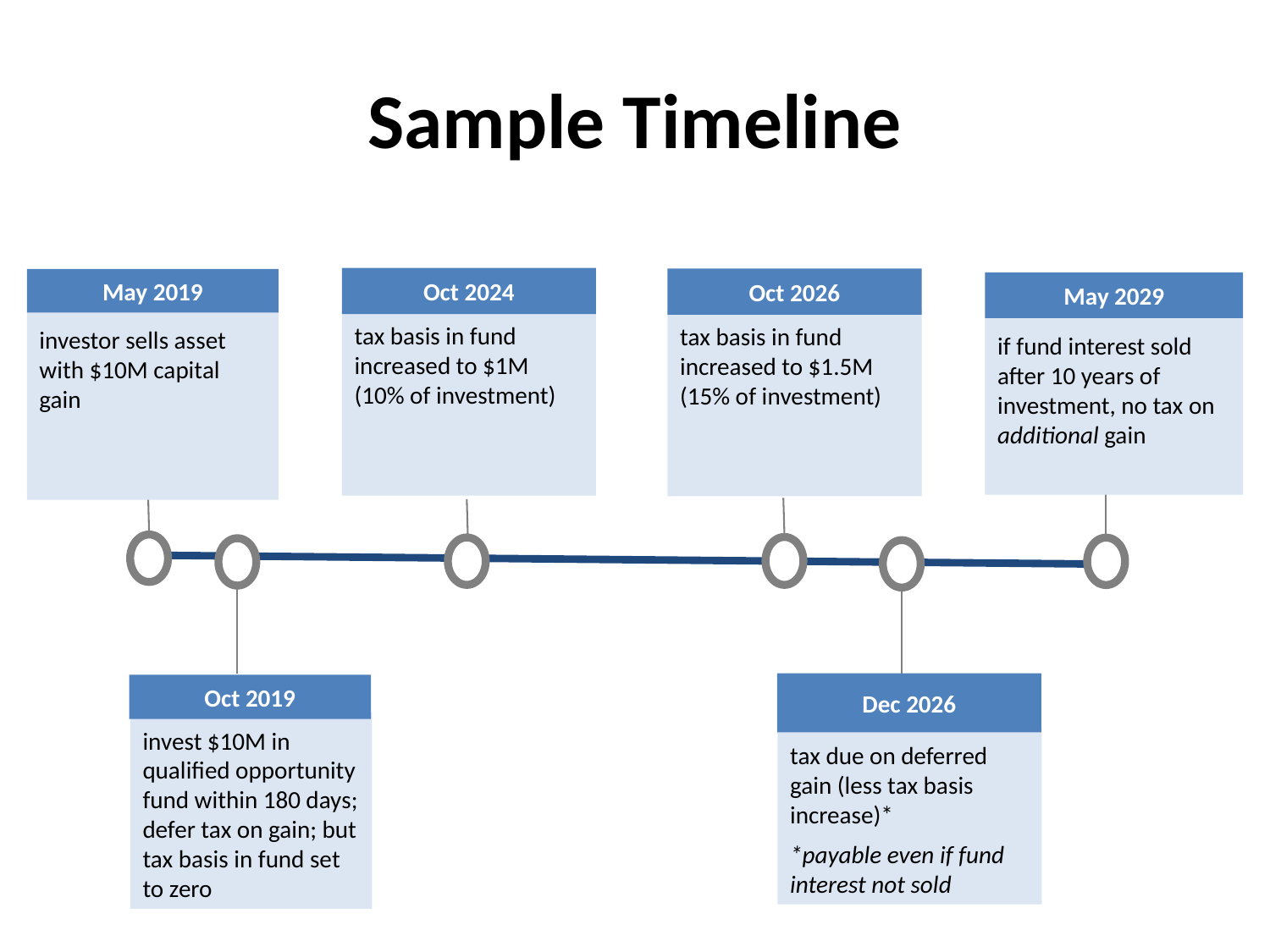

# Sample Timeline
Oct 2024
tax basis in fund increased to $1M (10% of investment)

Oct 2026
tax basis in fund increased to $1.5M (15% of investment)

May 2019
investor sells asset with $10M capital gain

May 2029
if fund interest sold after 10 years of investment, no tax on additional gain

Dec 2026
tax due on deferred gain (less tax basis increase)*
*payable even if fund interest not sold
Oct 2019
invest $10M in qualified opportunity fund within 180 days; defer tax on gain; but tax basis in fund set to zero